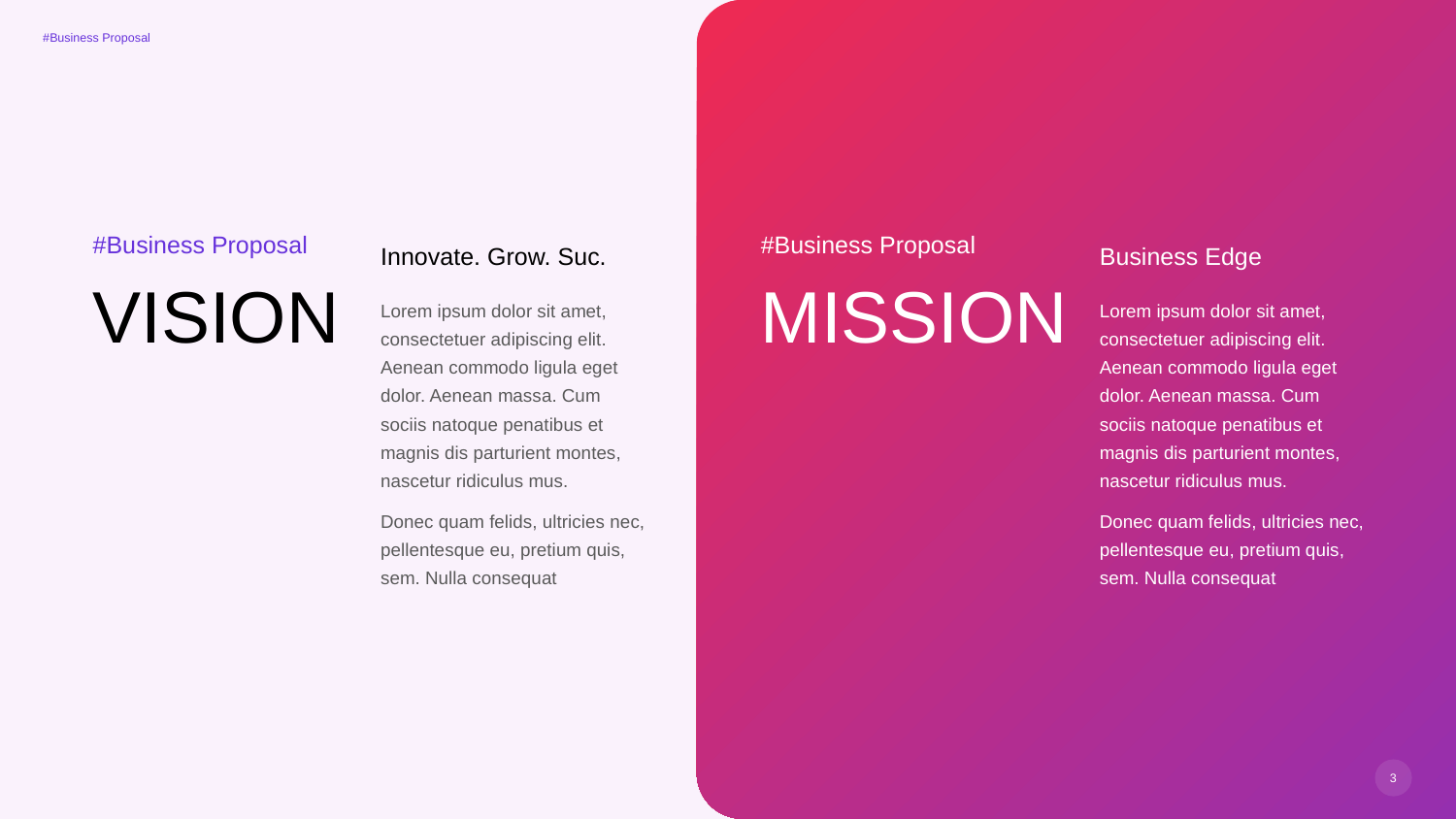

#Business Proposal
VISION
Innovate. Grow. Suc.
Lorem ipsum dolor sit amet, consectetuer adipiscing elit. Aenean commodo ligula eget dolor. Aenean massa. Cum sociis natoque penatibus et magnis dis parturient montes, nascetur ridiculus mus.
Donec quam felids, ultricies nec, pellentesque eu, pretium quis, sem. Nulla consequat
#Business Proposal
MISSION
Business Edge
Lorem ipsum dolor sit amet, consectetuer adipiscing elit. Aenean commodo ligula eget dolor. Aenean massa. Cum sociis natoque penatibus et magnis dis parturient montes, nascetur ridiculus mus.
Donec quam felids, ultricies nec, pellentesque eu, pretium quis, sem. Nulla consequat

3